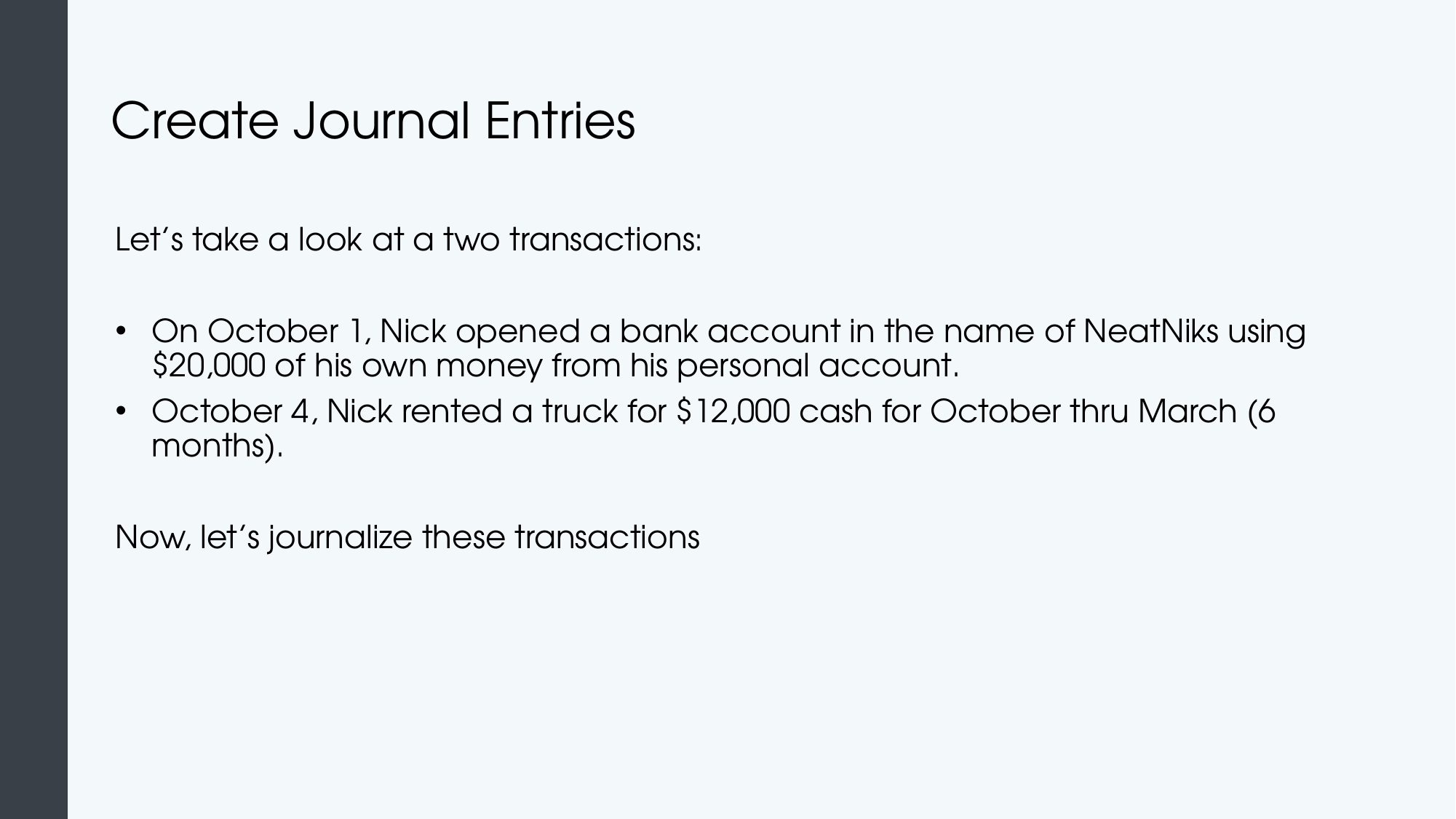

# Create Journal Entries
Let’s take a look at a two transactions:

On October 1, Nick opened a bank account in the name of NeatNiks using $20,000 of his own money from his personal account.
October 4, Nick rented a truck for $12,000 cash for October thru March (6 months).

Now, let’s journalize these transactions